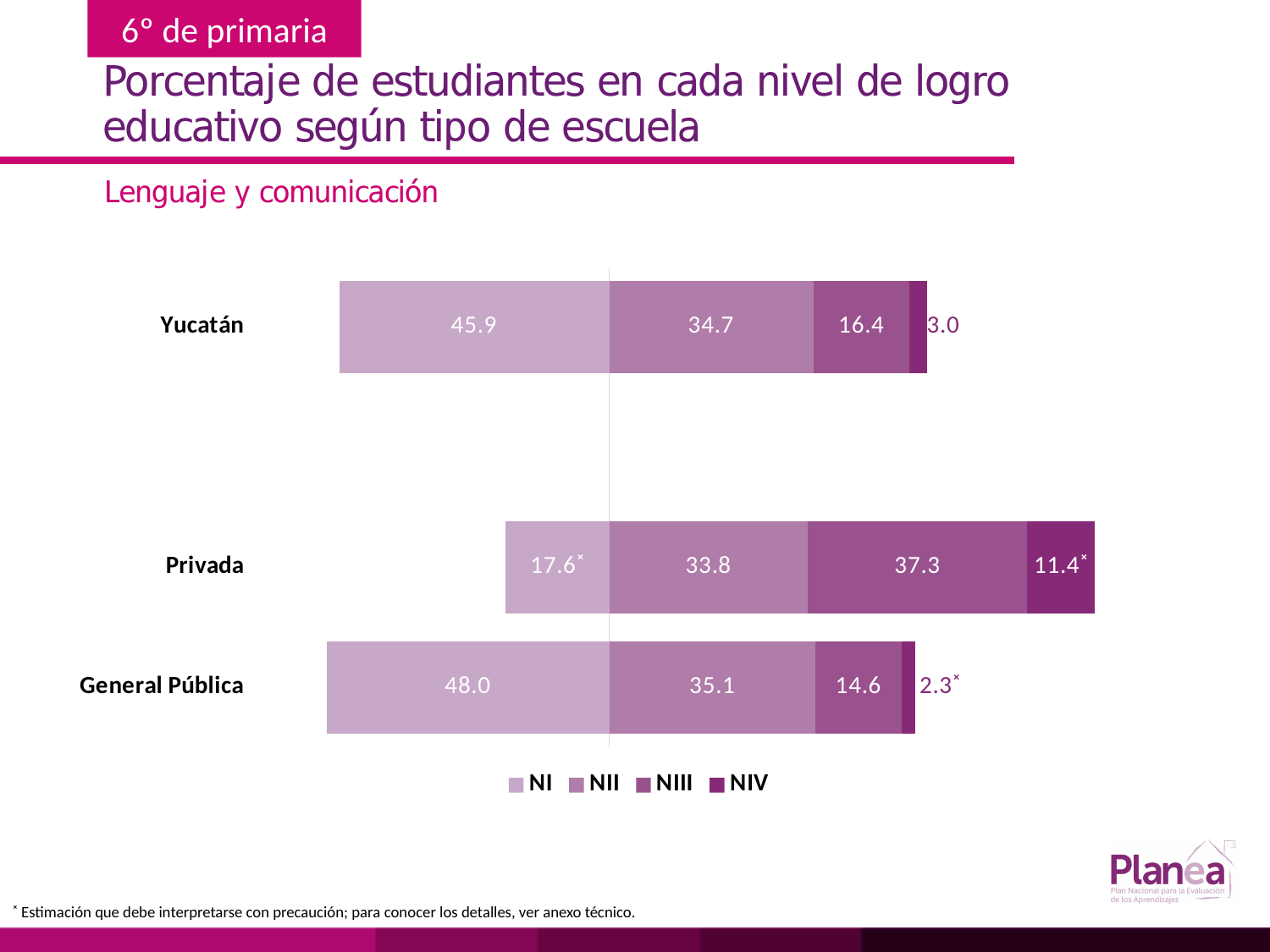

# Porcentaje de estudiantes en cada nivel de logro educativo según tipo de escuela

Lenguaje y comunicación

### Chart

| Category |  |  |  |  |
|---|---|---|---|---|
| General Pública | -48.0 | 35.1 | 14.6 | 2.3 |
| Privada | -17.6 | 33.8 | 37.3 | 11.4 |
|  | None | None | None | None |
| Yucatán | -45.9 | 34.7 | 16.4 | 3.0 |
˟ Estimación que debe interpretarse con precaución; para conocer los detalles, ver anexo técnico.